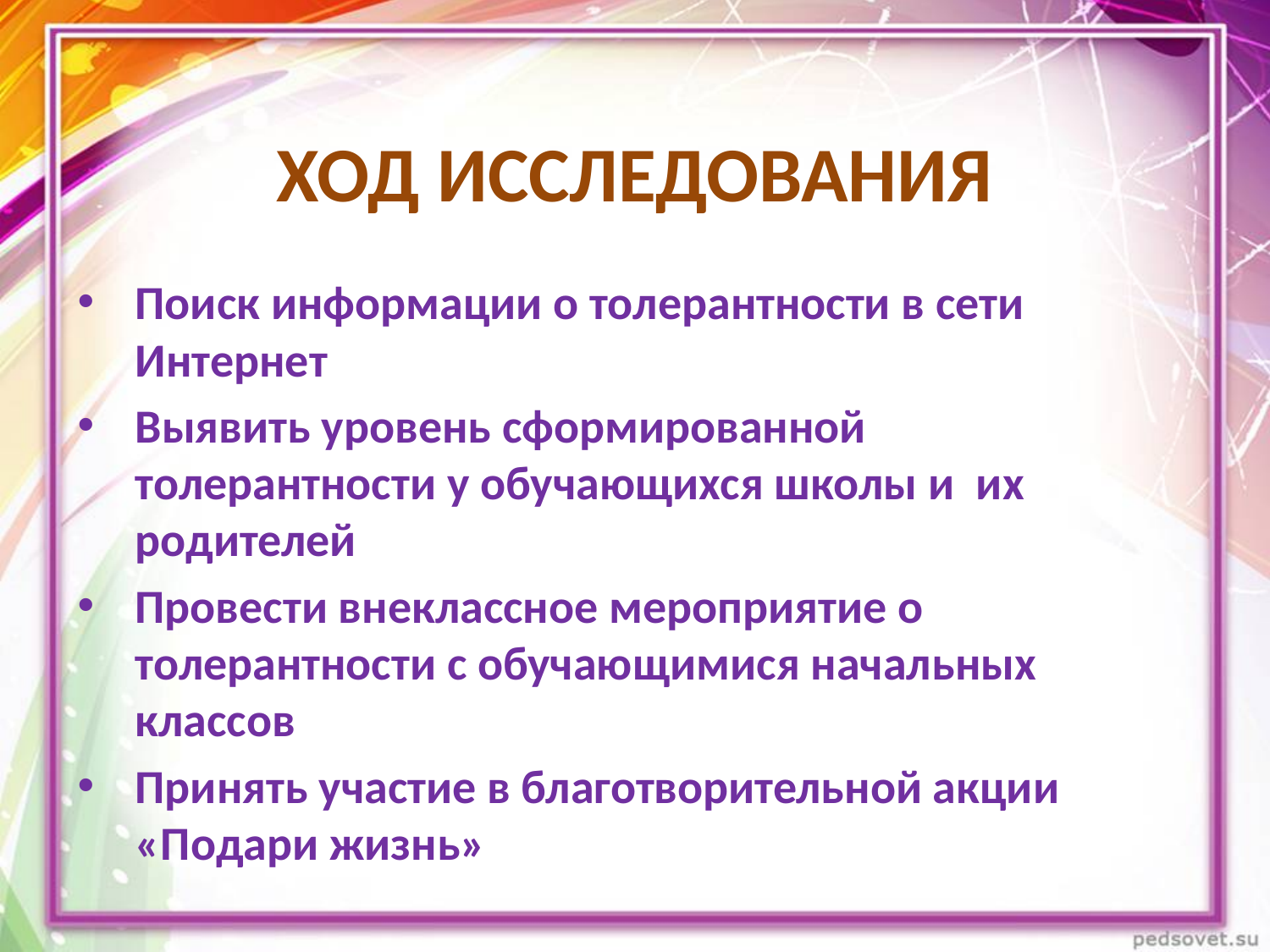

# ХОД ИССЛЕДОВАНИЯ
Поиск информации о толерантности в сети Интернет
Выявить уровень сформированной  толерантности у обучающихся школы и  их родителей
Провести внеклассное мероприятие о толерантности с обучающимися начальных классов
Принять участие в благотворительной акции  «Подари жизнь»